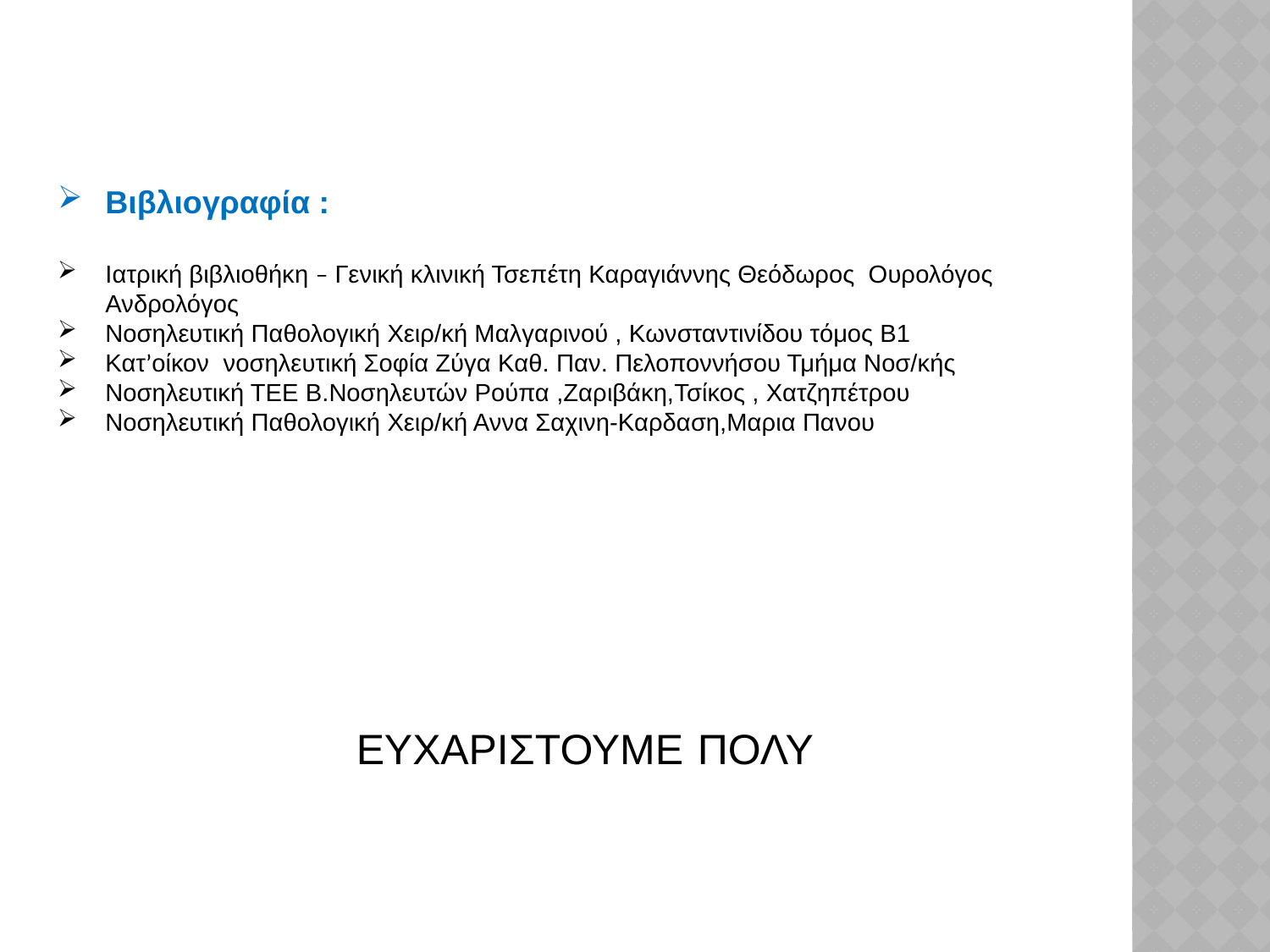

Βιβλιογραφία :

Ιατρική βιβλιοθήκη – Γενική κλινική Τσεπέτη Καραγιάννης Θεόδωρος  Ουρολόγος Ανδρολόγος
Νοσηλευτική Παθολογική Χειρ/κή Μαλγαρινού , Κωνσταντινίδου τόμος Β1
Κατ’οίκον  νοσηλευτική Σοφία Ζύγα Καθ. Παν. Πελοποννήσου Τμήμα Νοσ/κής
Νοσηλευτική ΤΕΕ Β.Νοσηλευτών Ρούπα ,Ζαριβάκη,Τσίκος , Χατζηπέτρου
Νοσηλευτική Παθολογική Χειρ/κή Αννα Σαχινη-Καρδαση,Μαρια Πανου
ΕΥΧΑΡΙΣΤΟΥΜΕ ΠΟΛΥ